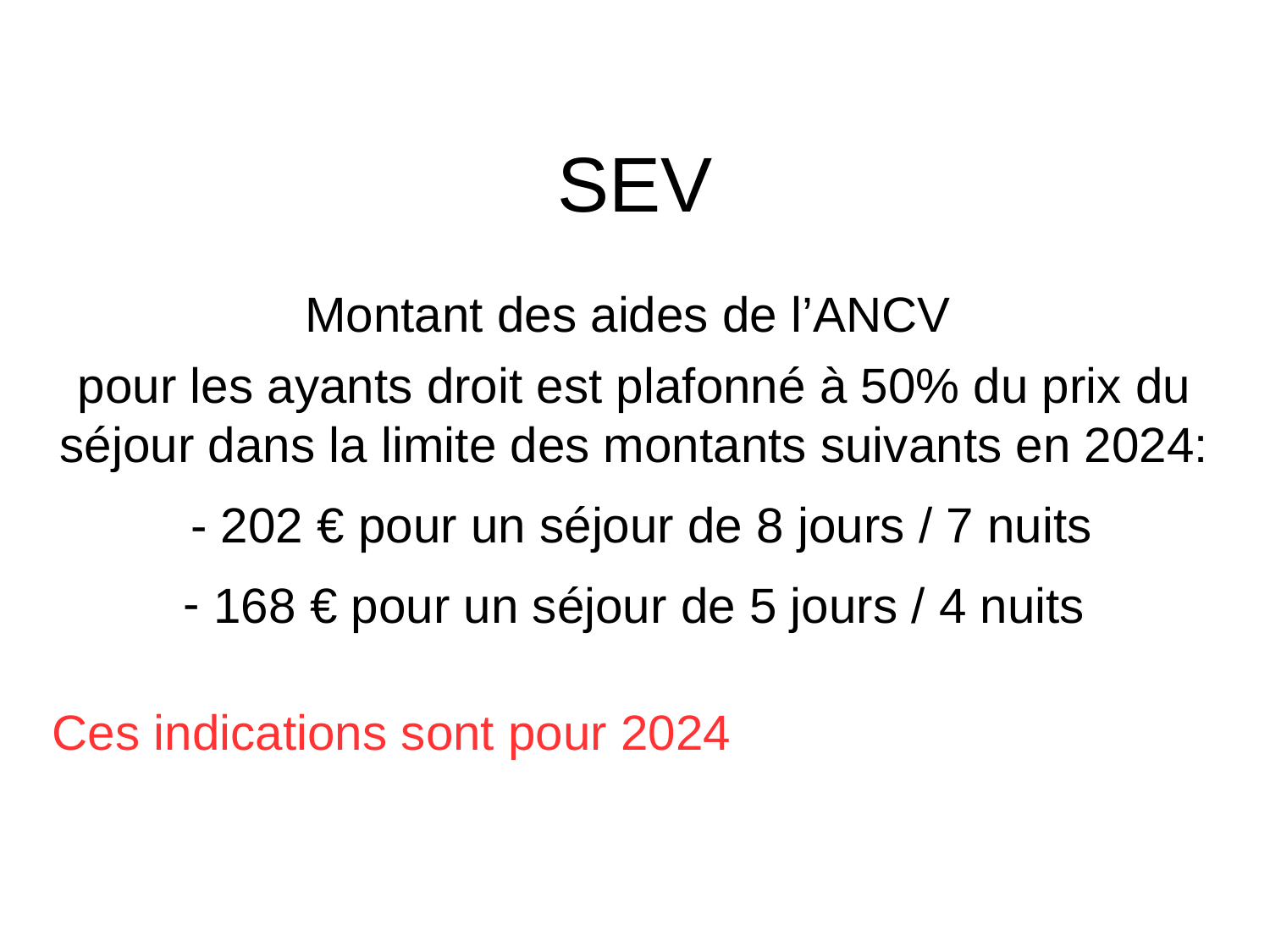

# SEV
Montant des aides de l’ANCV
pour les ayants droit est plafonné à 50% du prix du séjour dans la limite des montants suivants en 2024:
 - 202 € pour un séjour de 8 jours / 7 nuits
 168 € pour un séjour de 5 jours / 4 nuits

Ces indications sont pour 2024